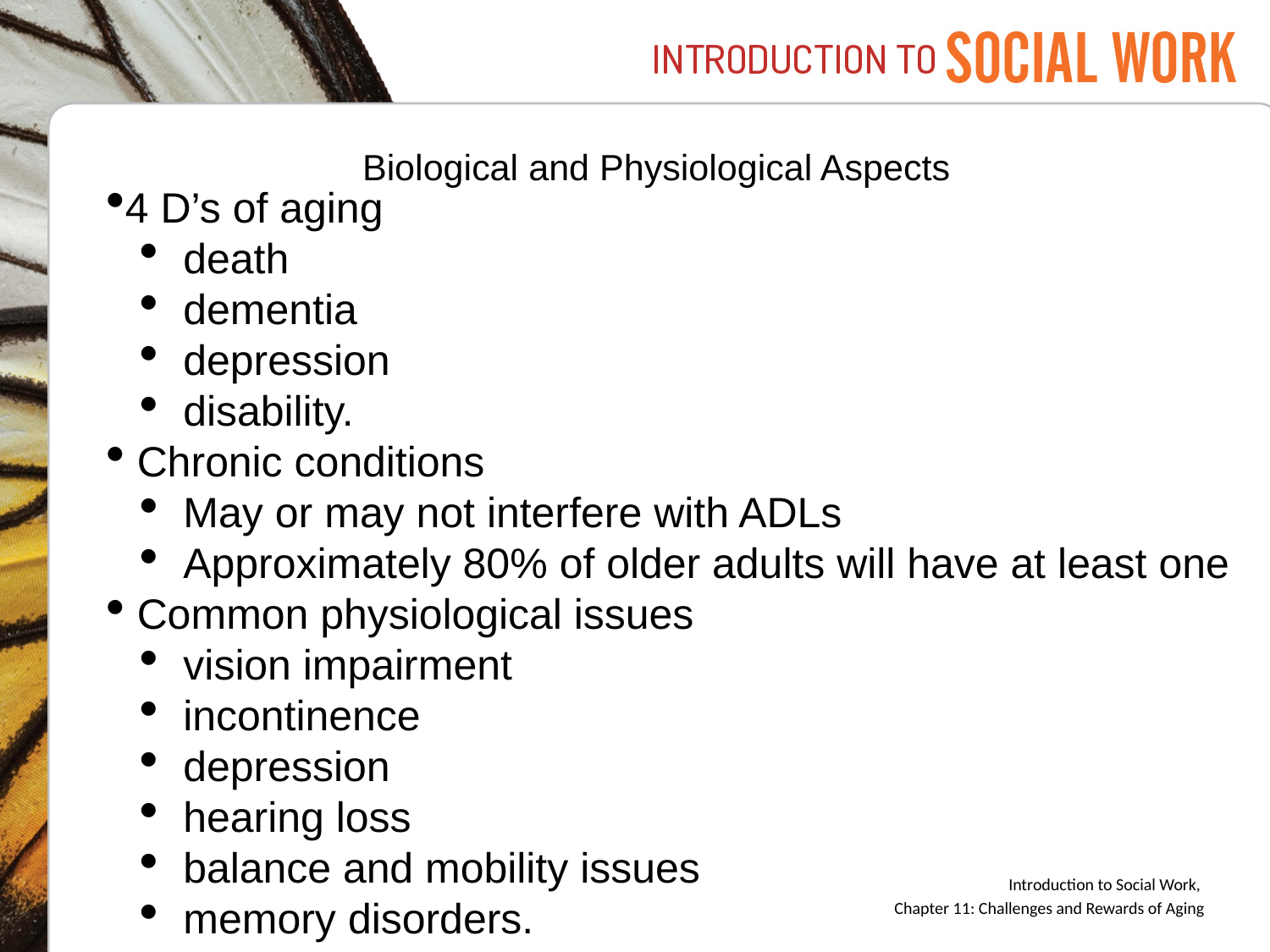

# Biological and Physiological Aspects
4 D’s of aging
 death
 dementia
 depression
 disability.
 Chronic conditions
 May or may not interfere with ADLs
 Approximately 80% of older adults will have at least one
 Common physiological issues
 vision impairment
 incontinence
 depression
 hearing loss
 balance and mobility issues
 memory disorders.

Introduction to Social Work,
Chapter 11: Challenges and Rewards of Aging